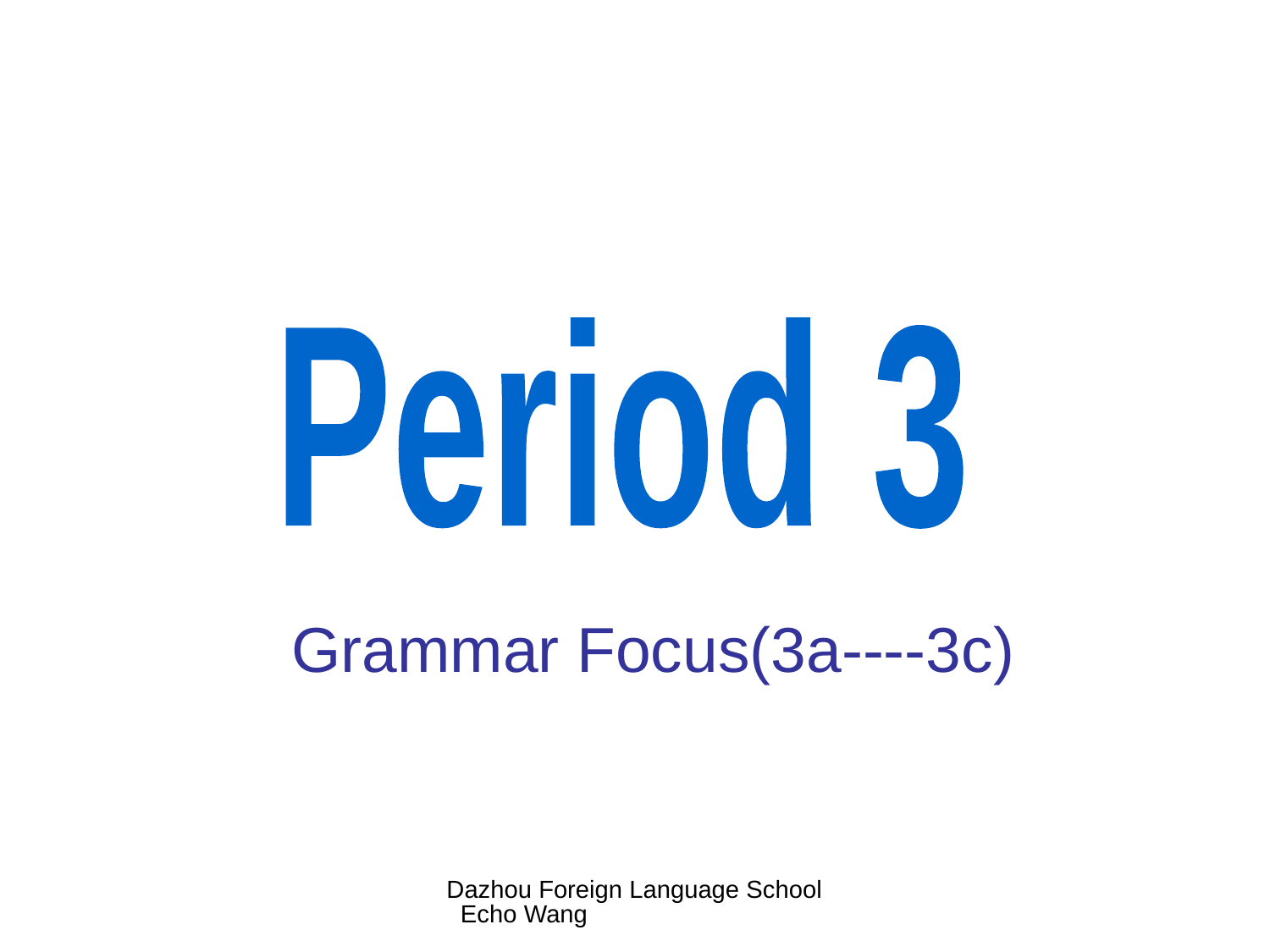

Period 3
Grammar Focus(3a----3c)
Dazhou Foreign Language School  Echo Wang